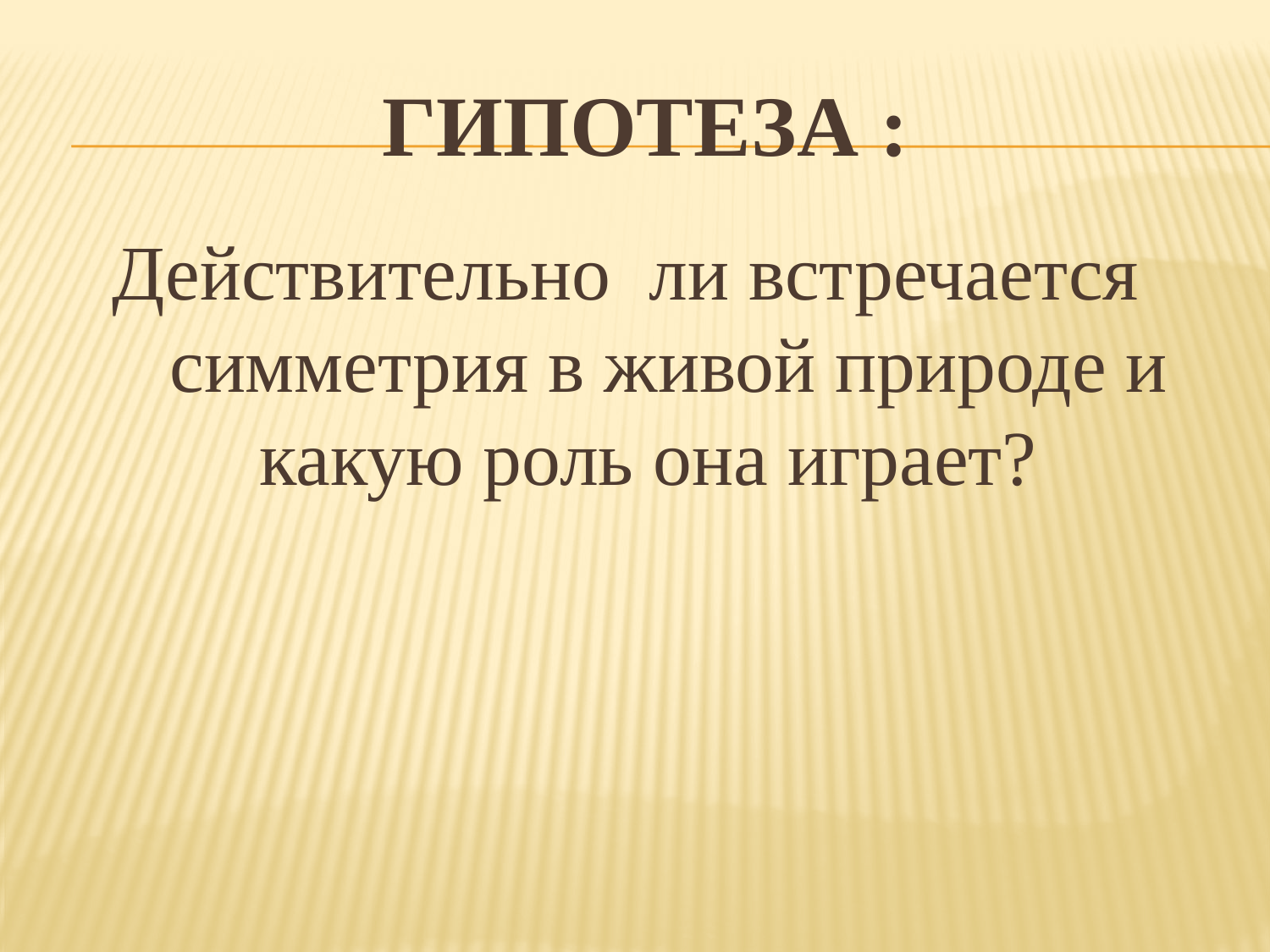

# Гипотеза :
Действительно  ли встречается   симметрия в живой природе и какую роль она играет?